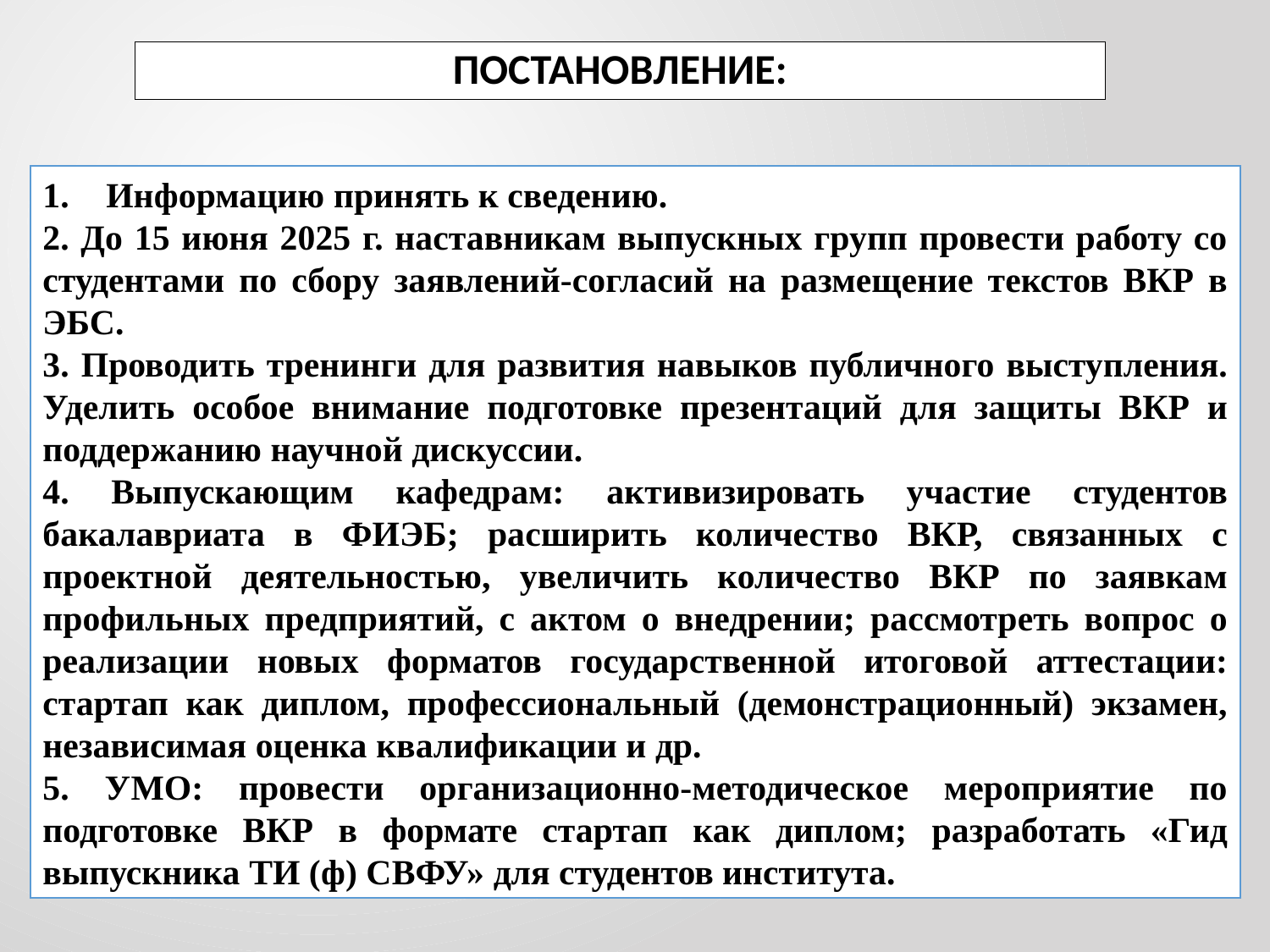

# ПОСТАНОВЛЕНИЕ:
Информацию принять к сведению.
2. До 15 июня 2025 г. наставникам выпускных групп провести работу со студентами по сбору заявлений-согласий на размещение текстов ВКР в ЭБС.
3. Проводить тренинги для развития навыков публичного выступления. Уделить особое внимание подготовке презентаций для защиты ВКР и поддержанию научной дискуссии.
4. Выпускающим кафедрам: активизировать участие студентов бакалавриата в ФИЭБ; расширить количество ВКР, связанных с проектной деятельностью, увеличить количество ВКР по заявкам профильных предприятий, с актом о внедрении; рассмотреть вопрос о реализации новых форматов государственной итоговой аттестации: стартап как диплом, профессиональный (демонстрационный) экзамен, независимая оценка квалификации и др.
5. УМО: провести организационно-методическое мероприятие по подготовке ВКР в формате стартап как диплом; разработать «Гид выпускника ТИ (ф) СВФУ» для студентов института.